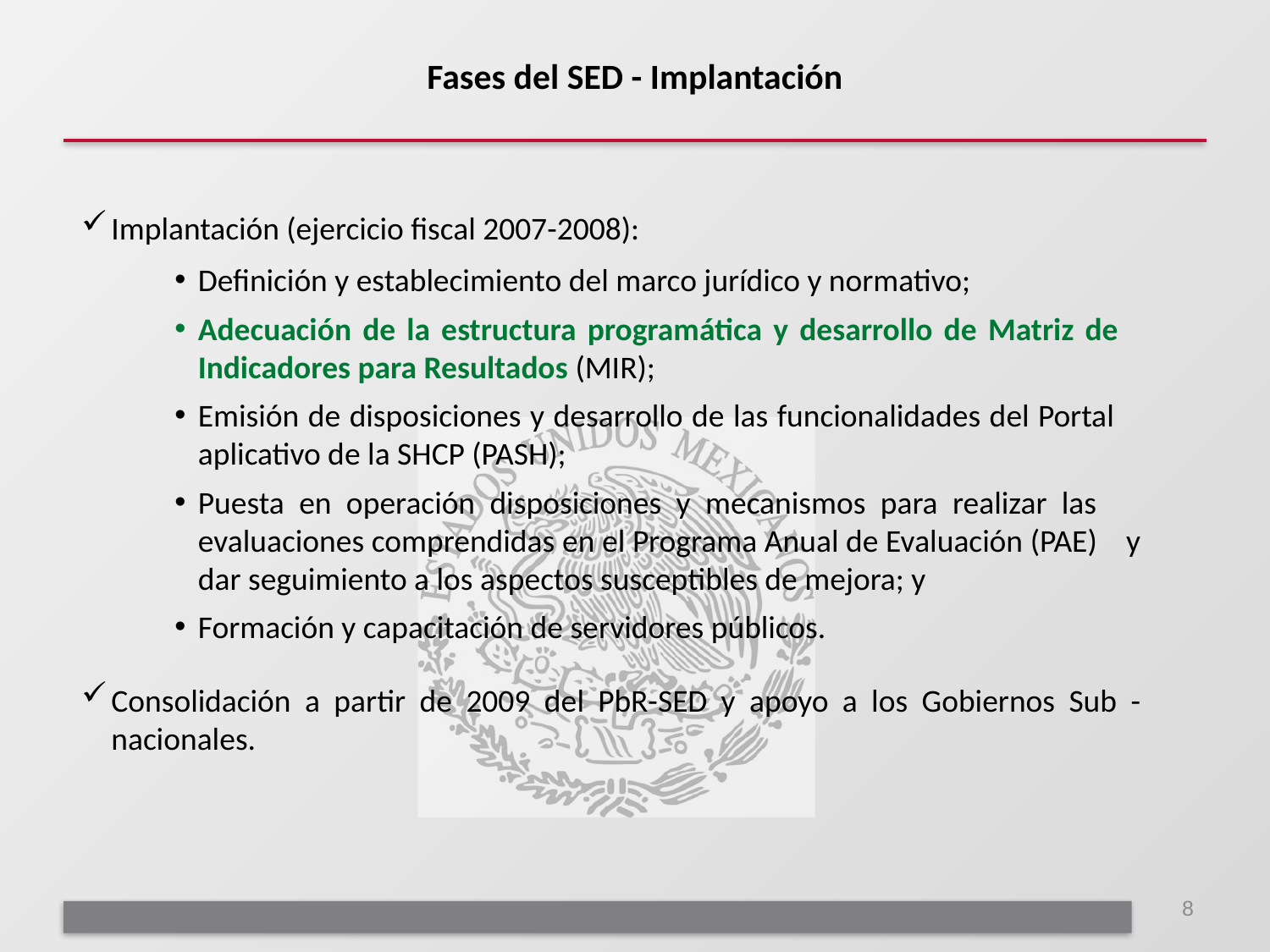

Fases del SED - Implantación

Implantación (ejercicio fiscal 2007-2008):

Definición y establecimiento del marco jurídico y normativo;
Adecuación de la estructura programática y desarrollo de Matriz de   Indicadores para Resultados (MIR);
Emisión de disposiciones y desarrollo de las funcionalidades del Portal    aplicativo de la SHCP (PASH);
Puesta en operación disposiciones y mecanismos para realizar las    evaluaciones comprendidas en el Programa Anual de Evaluación (PAE)    y dar seguimiento a los aspectos susceptibles de mejora; y
Formación y capacitación de servidores públicos.

Consolidación a partir de 2009 del PbR-SED y apoyo a los Gobiernos Sub - nacionales.
8